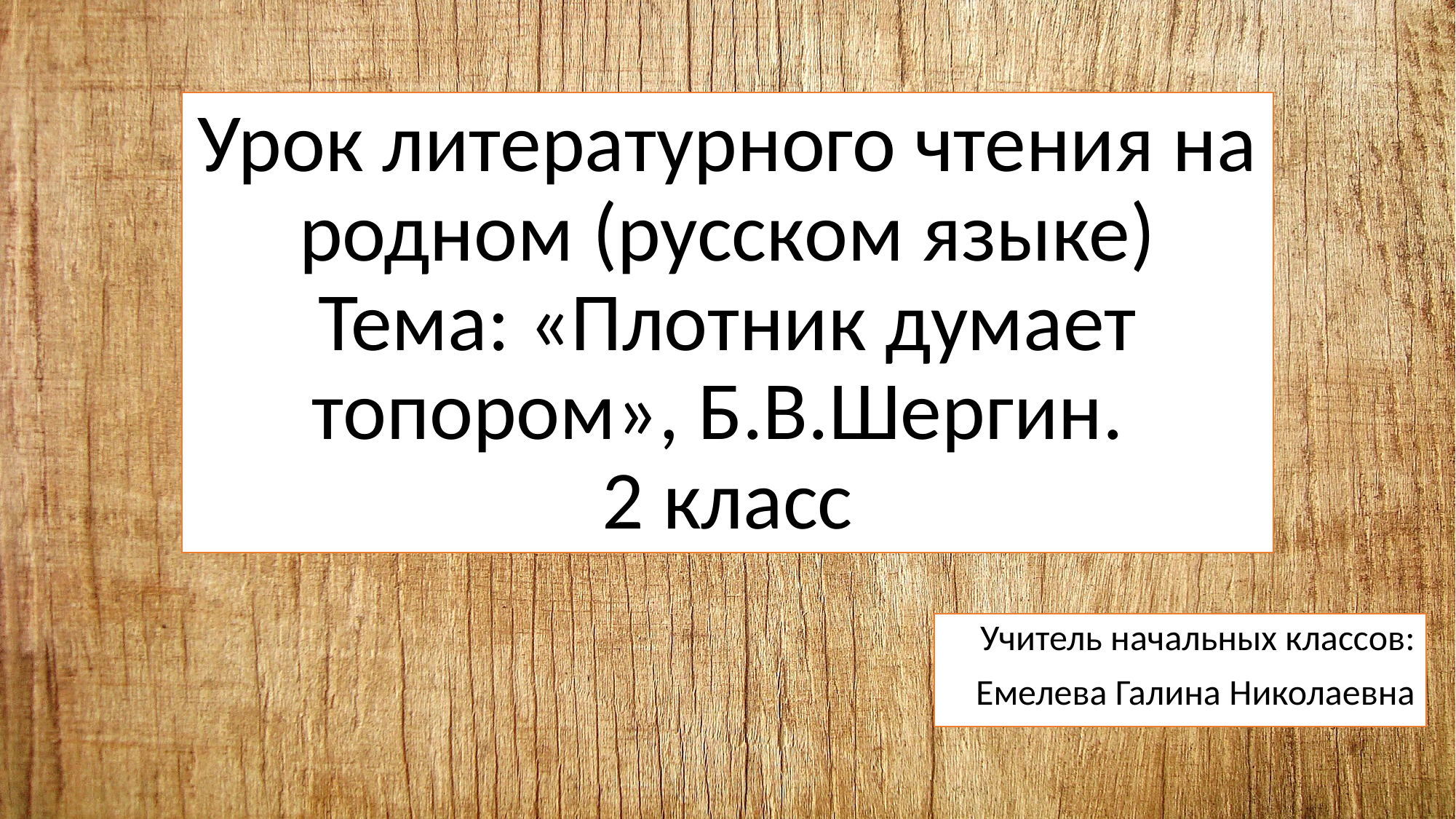

# Урок литературного чтения на родном (русском языке) Тема: «Плотник думает топором», Б.В.Шергин. 2 класс
Учитель начальных классов:
 Емелева Галина Николаевна